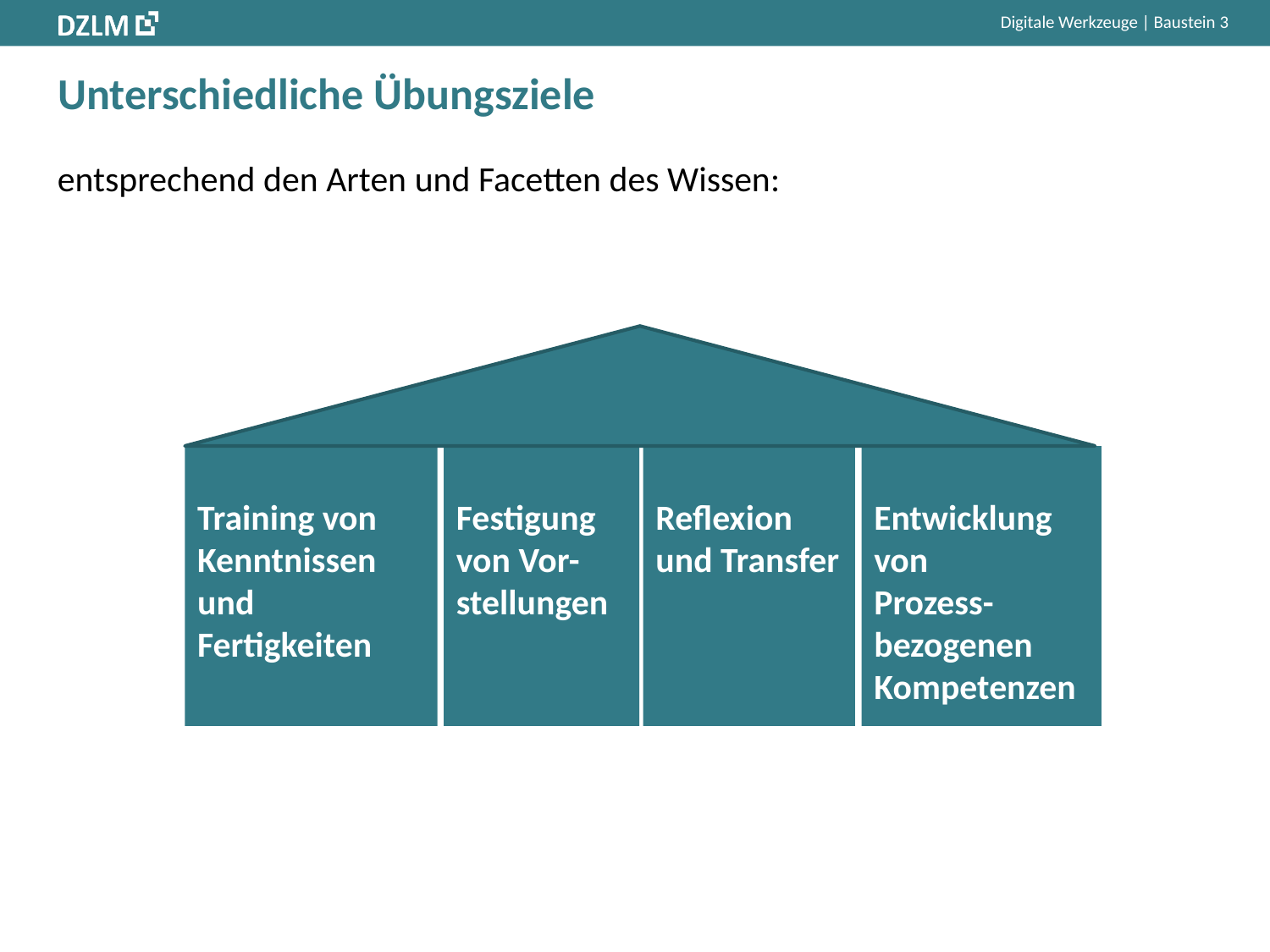

# Unterschiedliche Übungsziele
entsprechend den Arten und Facetten des Wissen:

Training von Kenntnissen und Fertigkeiten

Festigung von Vor-stellungen

Reflexion und Transfer

Entwicklung von
Prozess-bezogenen Kompetenzen